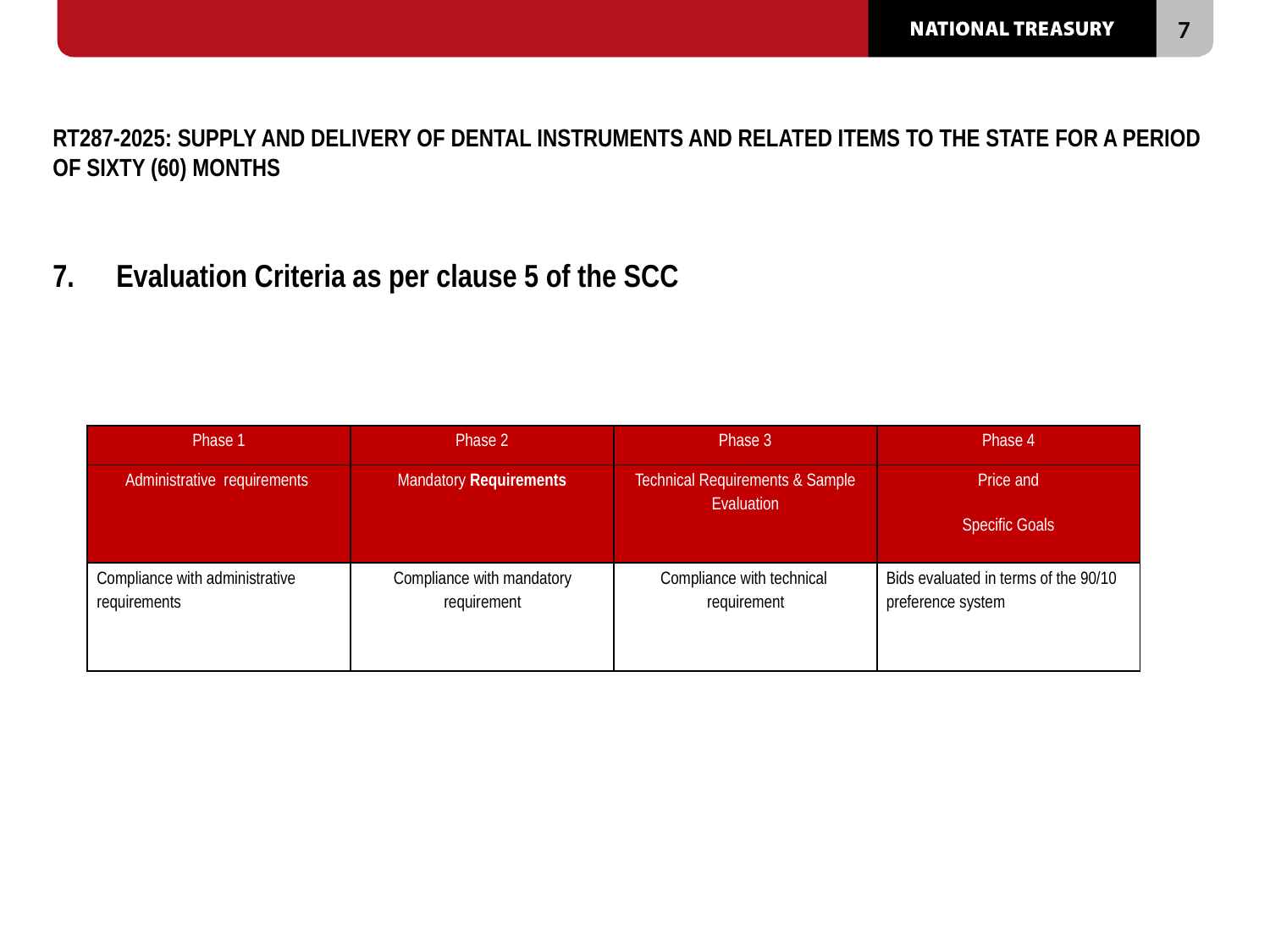

# RT287-2025: SUPPLY AND DELIVERY OF DENTAL INSTRUMENTS AND RELATED ITEMS TO THE STATE FOR A PERIOD OF SIXTY (60) MONTHS
Evaluation Criteria as per clause 5 of the SCC

| Phase 1 | Phase 2 | Phase 3 | Phase 4 |
| --- | --- | --- | --- |
| Administrative requirements | Mandatory Requirements | Technical Requirements & Sample Evaluation | Price and Specific Goals |
| Compliance with administrative requirements | Compliance with mandatory requirement | Compliance with technical requirement | Bids evaluated in terms of the 90/10 preference system |